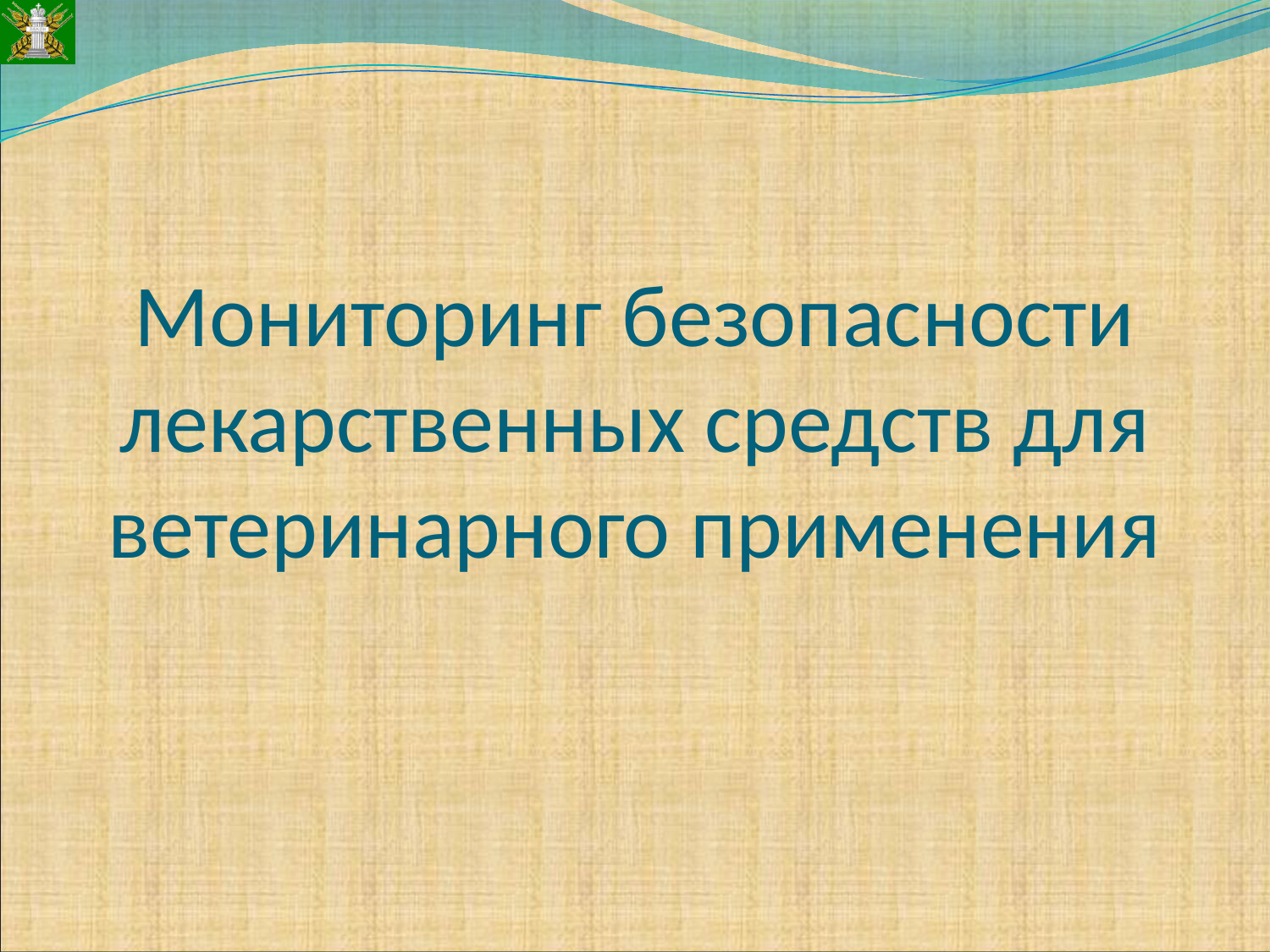

# Мониторинг безопасности лекарственных средств для ветеринарного применения